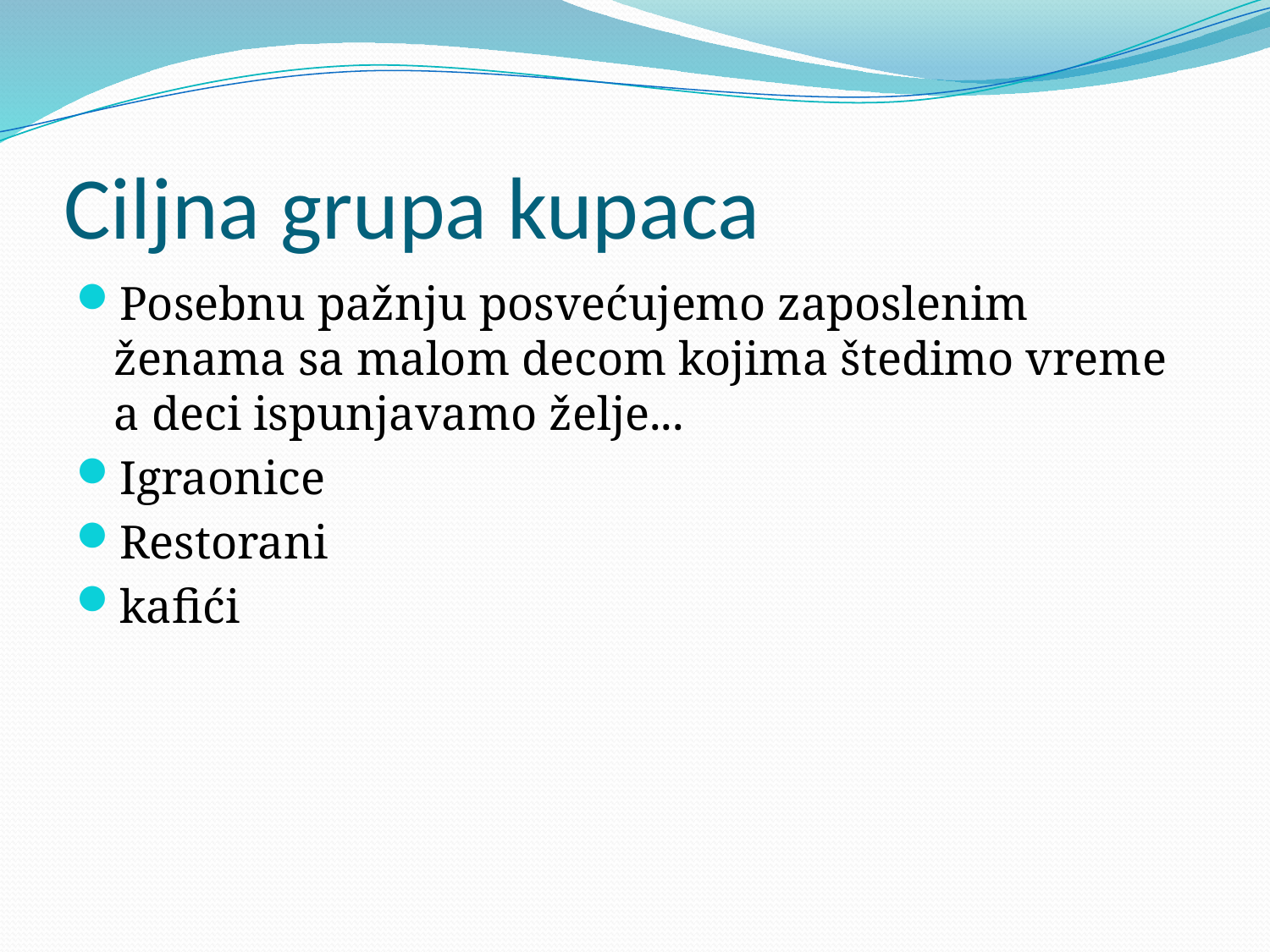

# Ciljna grupa kupaca
Posebnu pažnju posvećujemo zaposlenim ženama sa malom decom kojima štedimo vreme a deci ispunjavamo želje...
Igraonice
Restorani
kafići